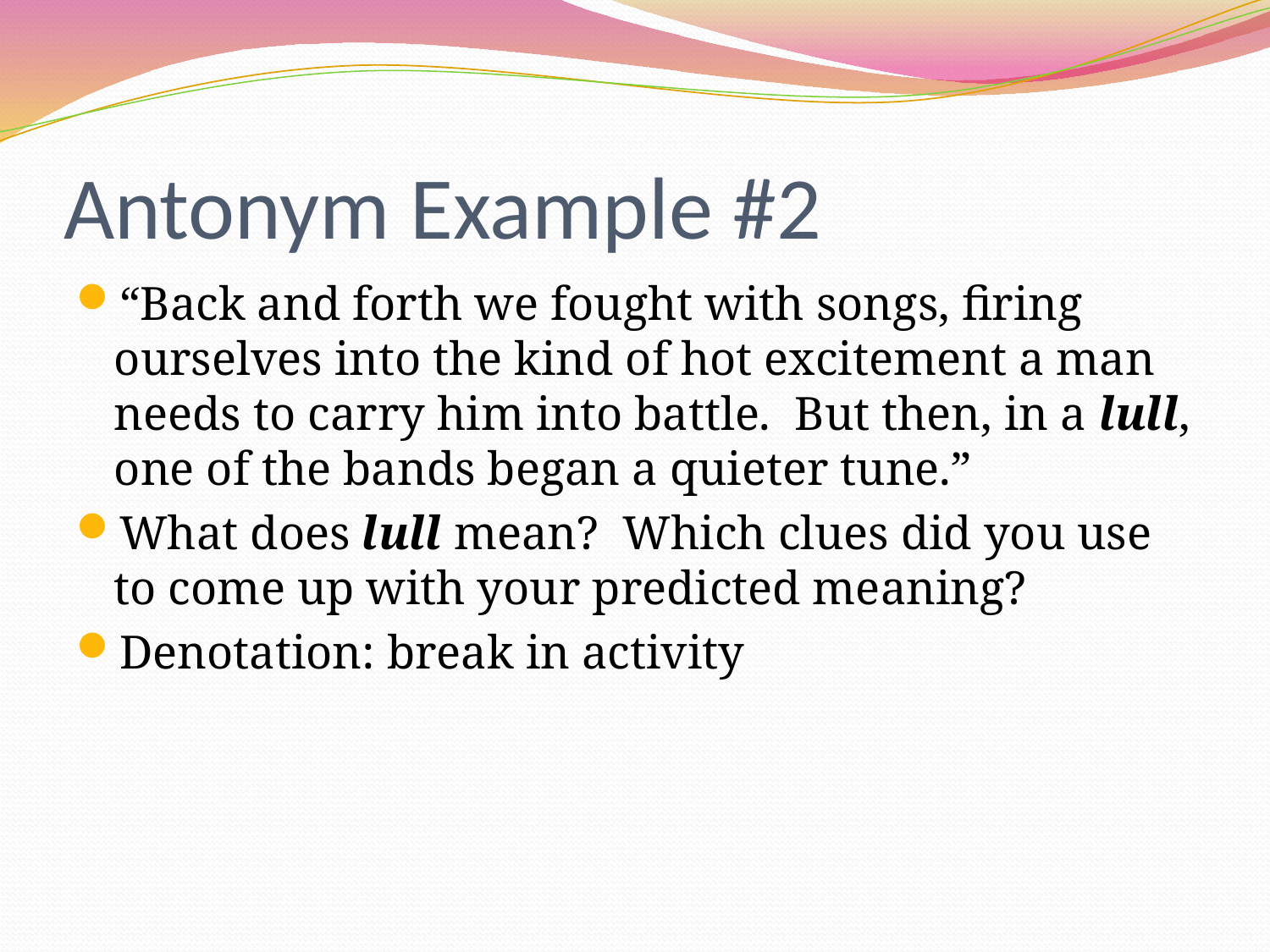

# Antonym Example #2
“Back and forth we fought with songs, firing ourselves into the kind of hot excitement a man needs to carry him into battle.  But then, in a lull, one of the bands began a quieter tune.”
What does lull mean?  Which clues did you use to come up with your predicted meaning?
Denotation: break in activity